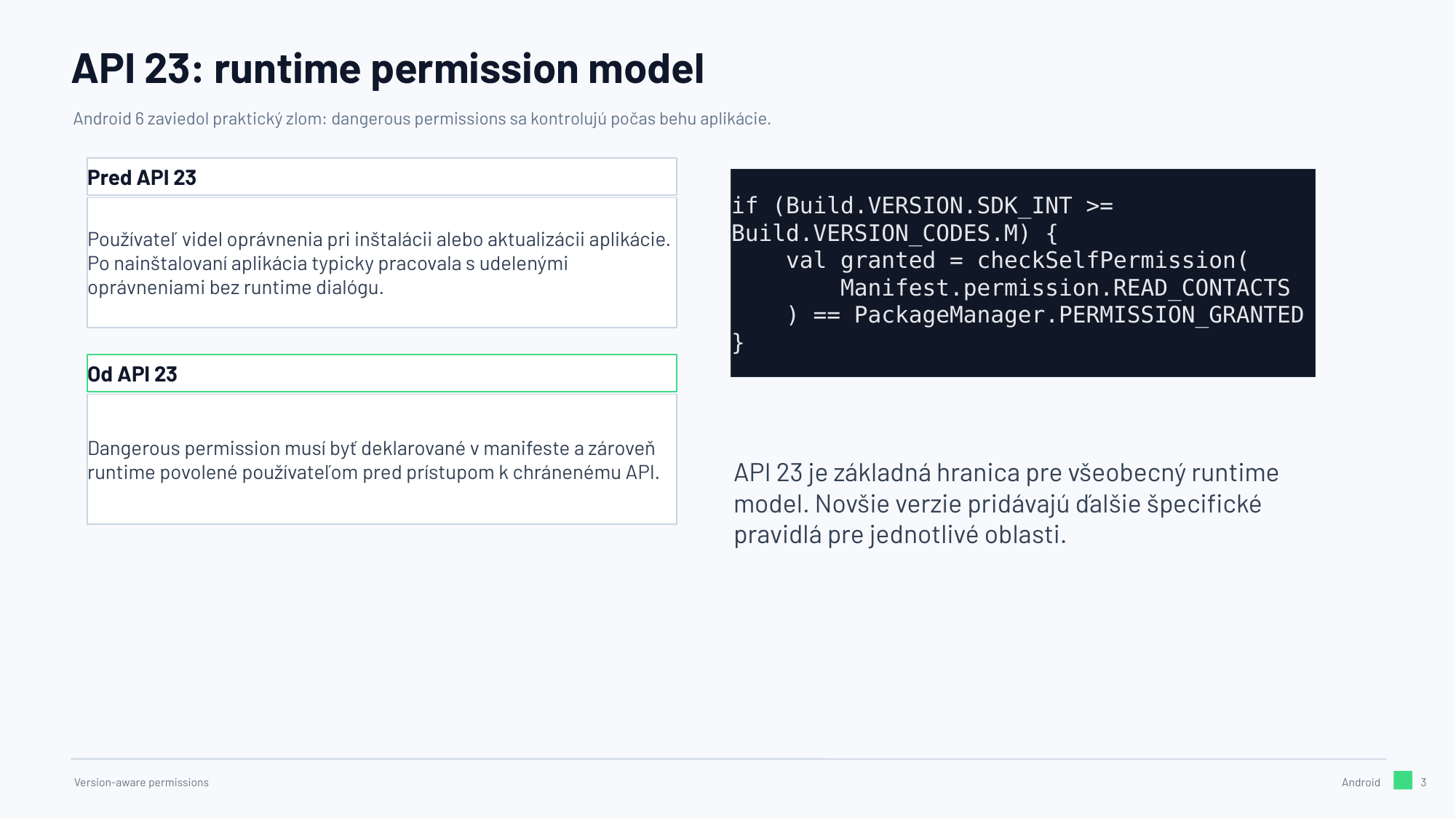

API 23: runtime permission model
Android 6 zaviedol praktický zlom: dangerous permissions sa kontrolujú počas behu aplikácie.
Pred API 23
if (Build.VERSION.SDK_INT >= Build.VERSION_CODES.M) {
    val granted = checkSelfPermission(
        Manifest.permission.READ_CONTACTS
    ) == PackageManager.PERMISSION_GRANTED
}
Používateľ videl oprávnenia pri inštalácii alebo aktualizácii aplikácie. Po nainštalovaní aplikácia typicky pracovala s udelenými oprávneniami bez runtime dialógu.
Od API 23
Dangerous permission musí byť deklarované v manifeste a zároveň runtime povolené používateľom pred prístupom k chránenému API.
API 23 je základná hranica pre všeobecný runtime model. Novšie verzie pridávajú ďalšie špecifické pravidlá pre jednotlivé oblasti.
3